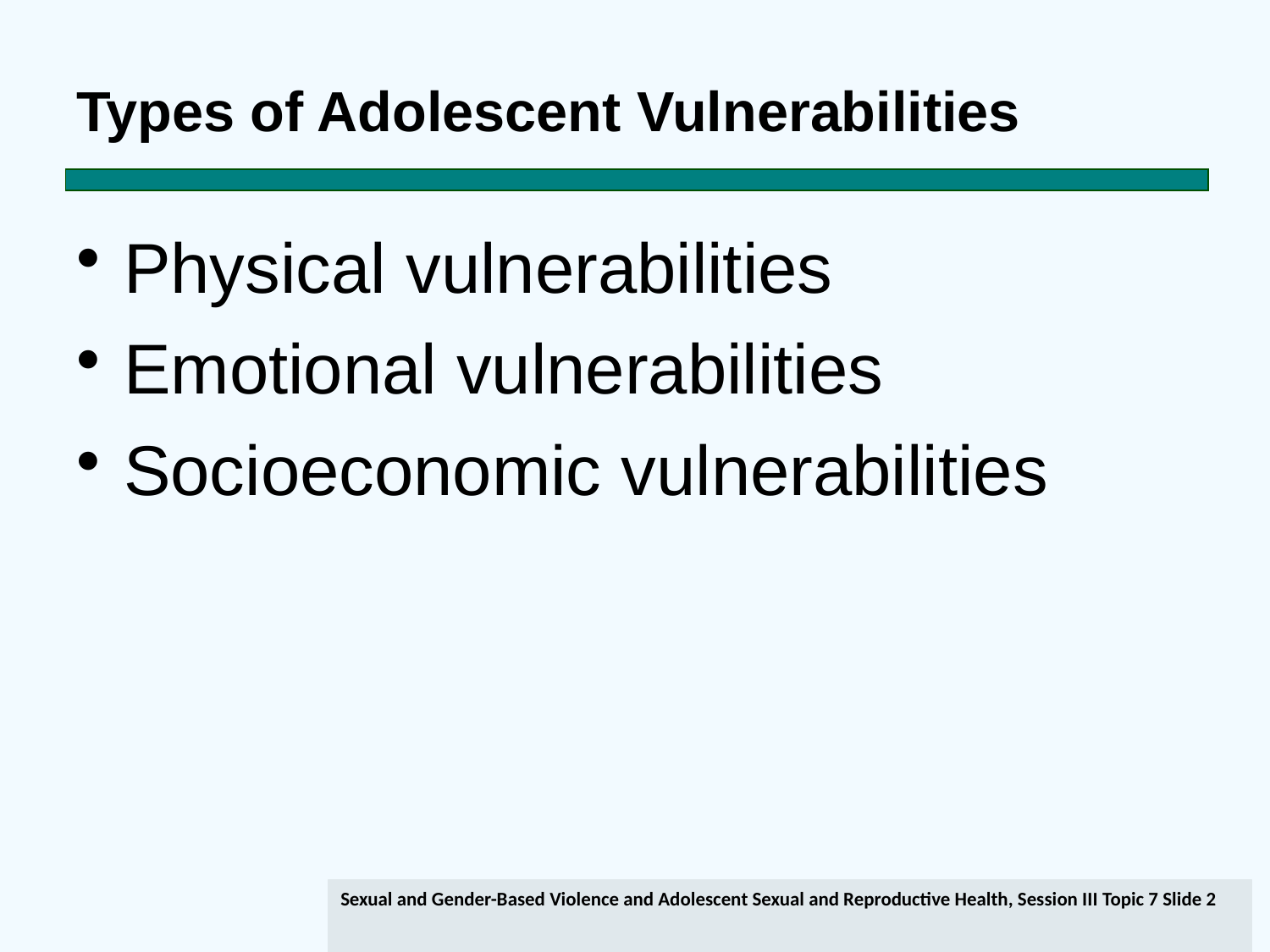

# Types of Adolescent Vulnerabilities
Physical vulnerabilities
Emotional vulnerabilities
Socioeconomic vulnerabilities

Sexual and Gender-Based Violence and Adolescent Sexual and Reproductive Health, Session III Topic 7 Slide 2
2